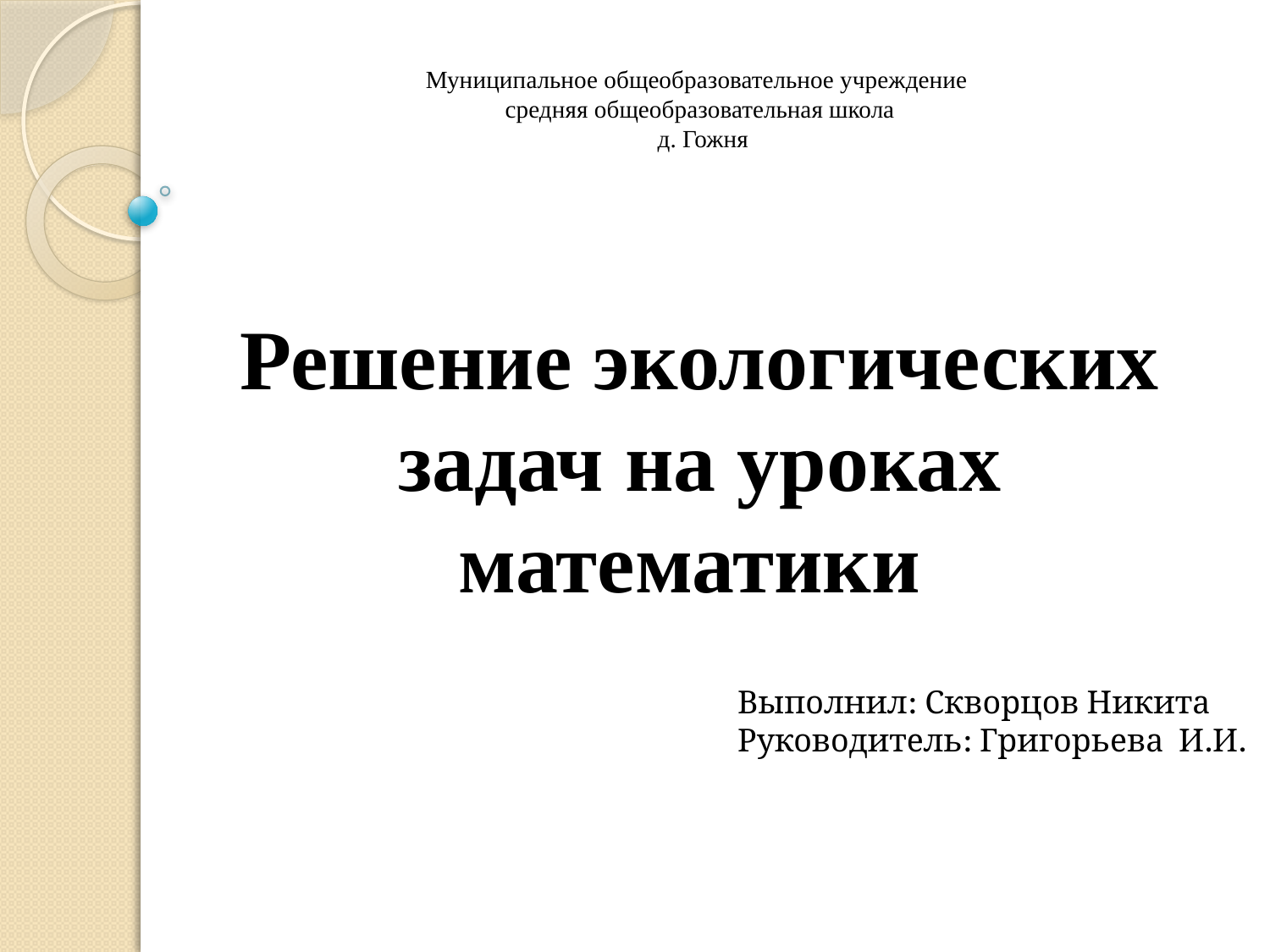

# Муниципальное общеобразовательное учреждение средняя общеобразовательная школа д. Гожня Решение экологических задач на уроках математики
Выполнил: Скворцов Никита
Руководитель: Григорьева  И.И.